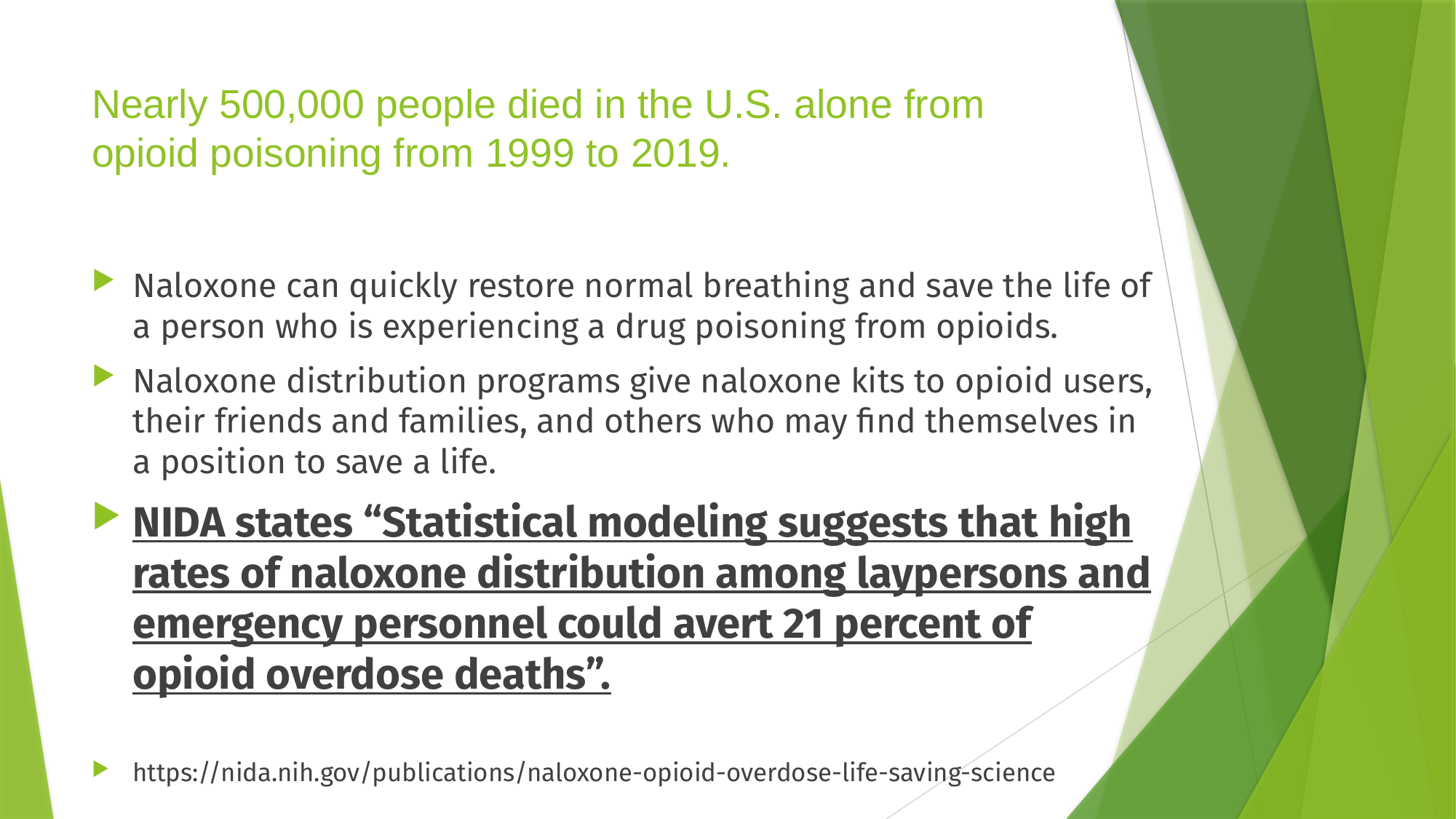

# Nearly 500,000 people died in the U.S. alone from opioid poisoning from 1999 to 2019.
Naloxone can quickly restore normal breathing and save the life of a person who is experiencing a drug poisoning from opioids.
Naloxone distribution programs give naloxone kits to opioid users, their friends and families, and others who may find themselves in a position to save a life.
NIDA states “Statistical modeling suggests that high rates of naloxone distribution among laypersons and emergency personnel could avert 21 percent of opioid overdose deaths”.

https://nida.nih.gov/publications/naloxone-opioid-overdose-life-saving-science